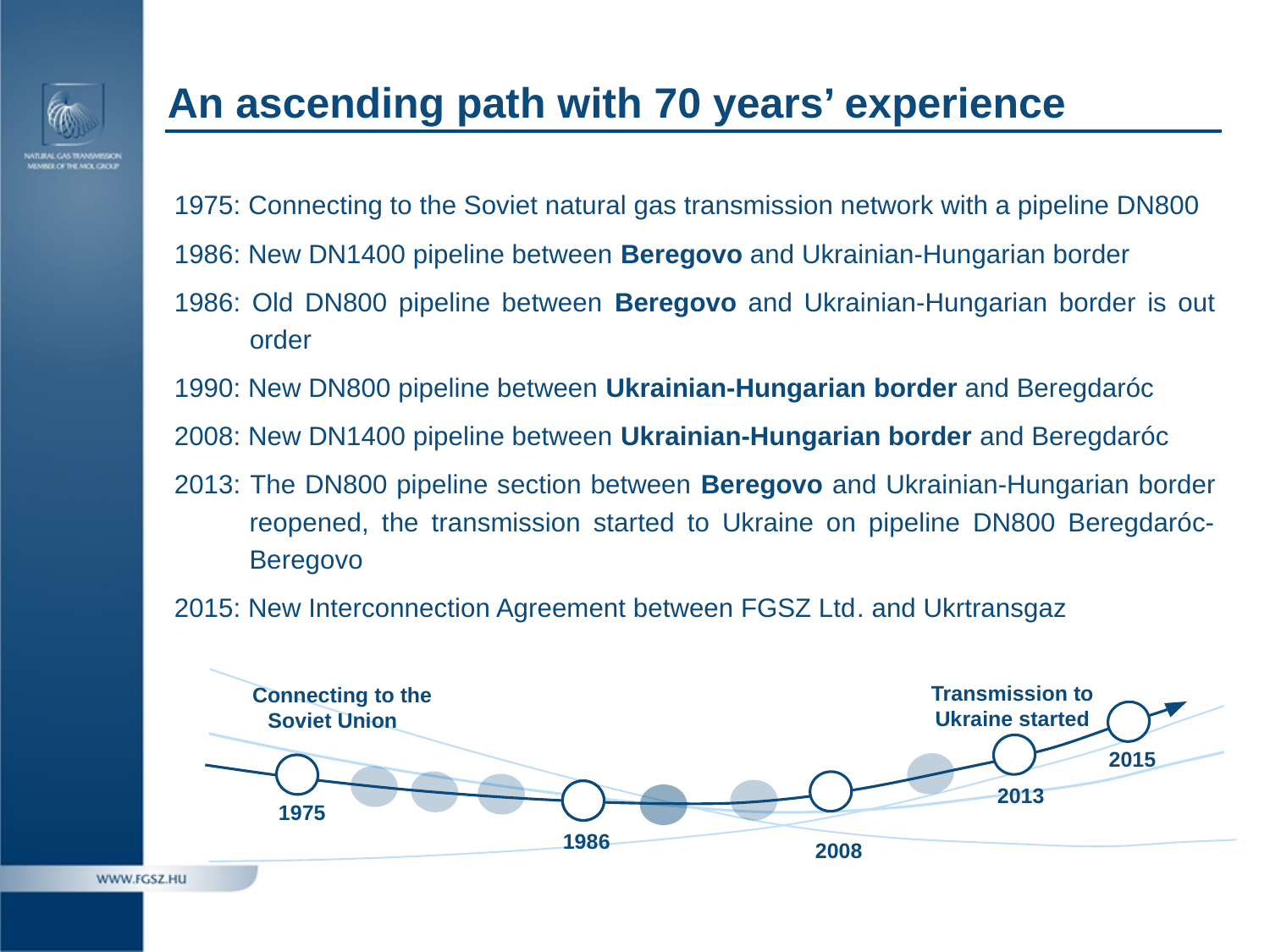

# An ascending path with 70 years’ experience
1975: Connecting to the Soviet natural gas transmission network with a pipeline DN800
1986: New DN1400 pipeline between Beregovo and Ukrainian-Hungarian border
1986: Old DN800 pipeline between Beregovo and Ukrainian-Hungarian border is out order
1990: New DN800 pipeline between Ukrainian-Hungarian border and Beregdaróc
2008: New DN1400 pipeline between Ukrainian-Hungarian border and Beregdaróc
2013: The DN800 pipeline section between Beregovo and Ukrainian-Hungarian border reopened, the transmission started to Ukraine on pipeline DN800 Beregdaróc-Beregovo
2015: New Interconnection Agreement between FGSZ Ltd. and Ukrtransgaz

Transmission to
Ukraine started
	Connecting to the
Soviet Union

2015

2013

1975

1986
2008